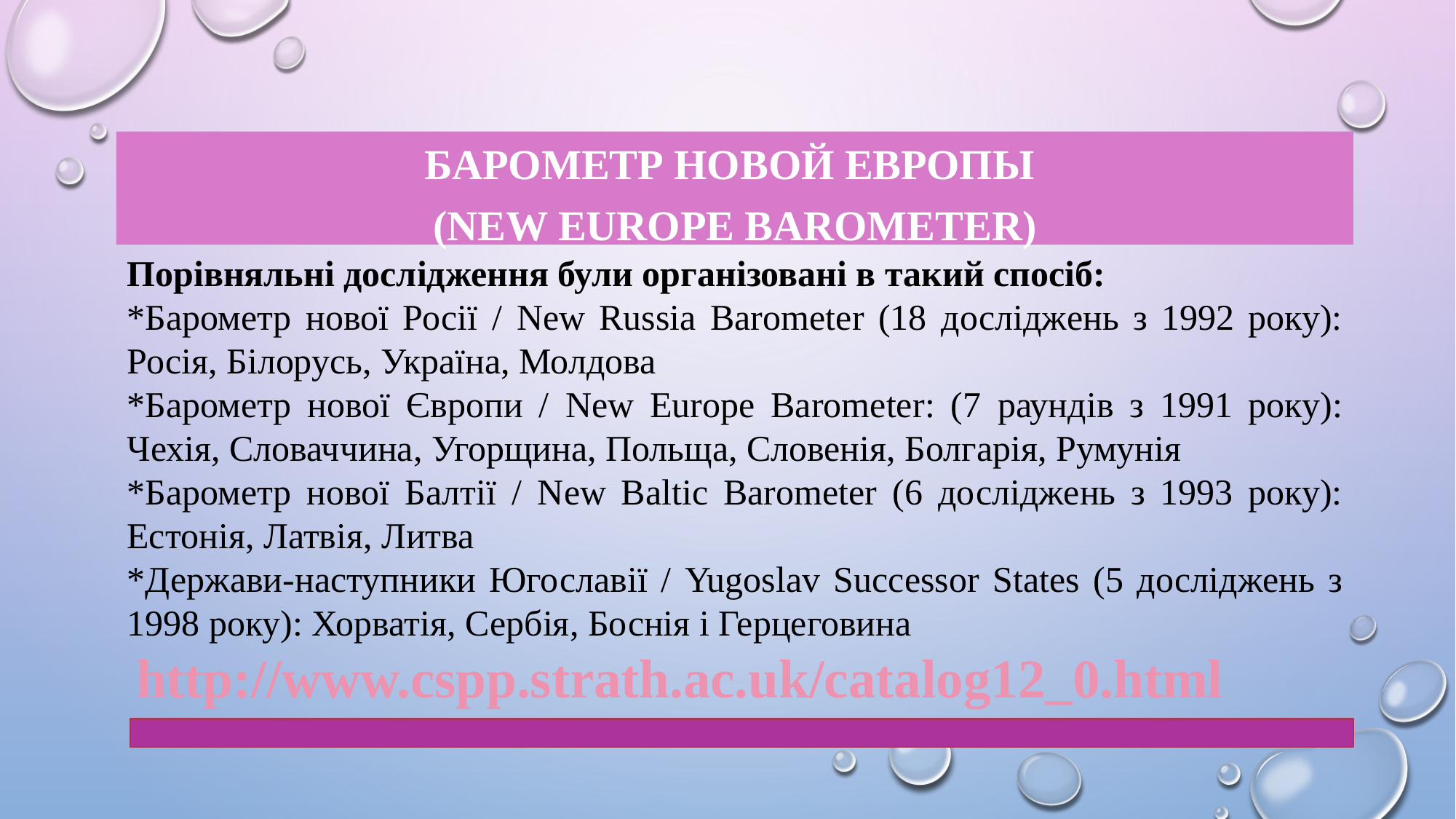

Барометр новой Европы
(New Europe Barometer)
Порівняльні дослідження були організовані в такий спосіб:
*Барометр нової Росії / New Russia Barometer (18 досліджень з 1992 року): Росія, Білорусь, Україна, Молдова
*Барометр нової Європи / New Europe Barometer: (7 раундів з 1991 року): Чехія, Словаччина, Угорщина, Польща, Словенія, Болгарія, Румунія
*Барометр нової Балтії / New Baltic Barometer (6 досліджень з 1993 року): Естонія, Латвія, Литва
*Держави-наступники Югославії / Yugoslav Successor States (5 досліджень з 1998 року): Хорватія, Сербія, Боснія і Герцеговина
 http://www.cspp.strath.ac.uk/catalog12_0.html